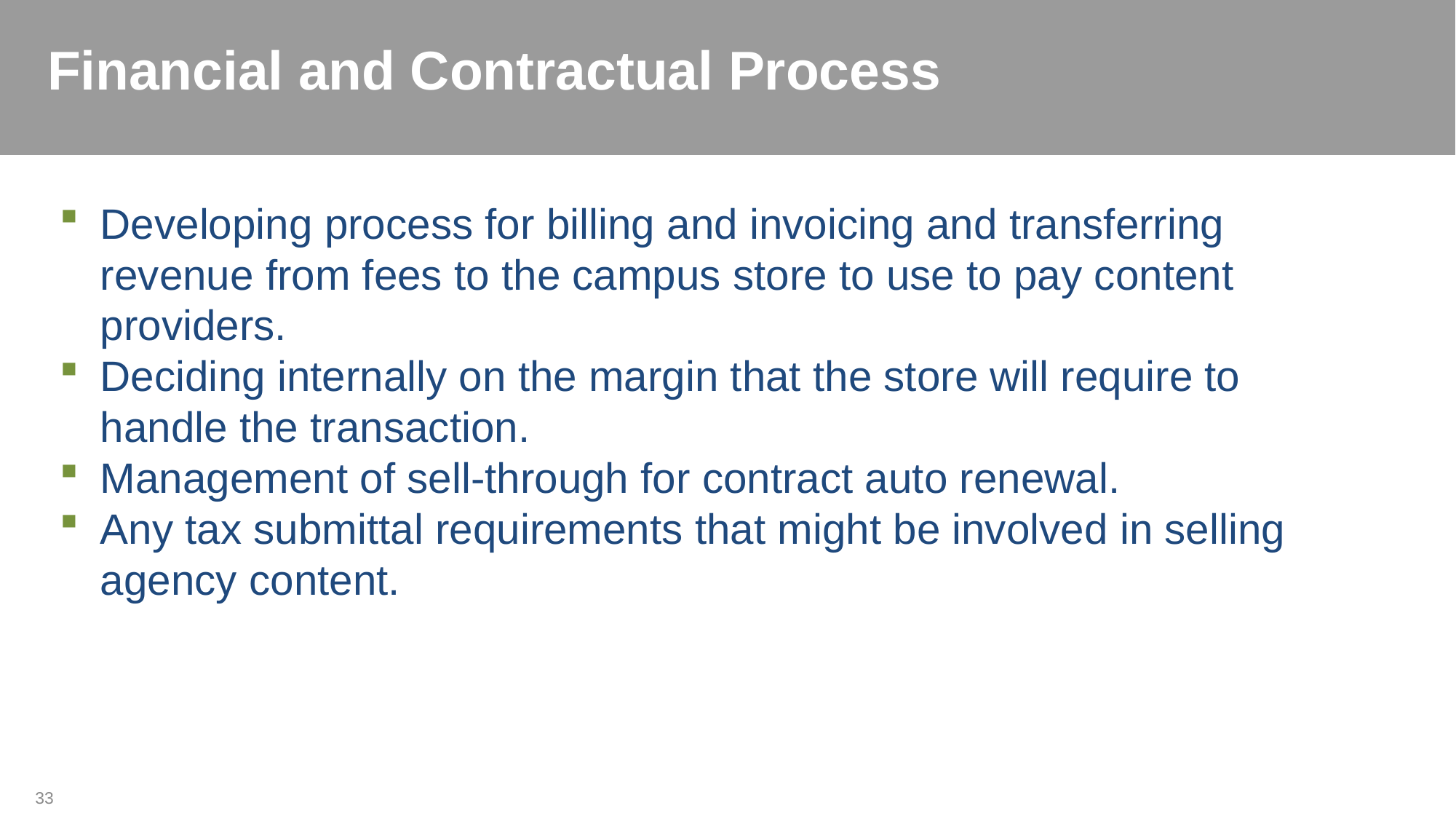

# Financial and Contractual Process
Developing process for billing and invoicing and transferring revenue from fees to the campus store to use to pay content providers.
Deciding internally on the margin that the store will require to handle the transaction.
Management of sell-through for contract auto renewal.
Any tax submittal requirements that might be involved in selling agency content.

33